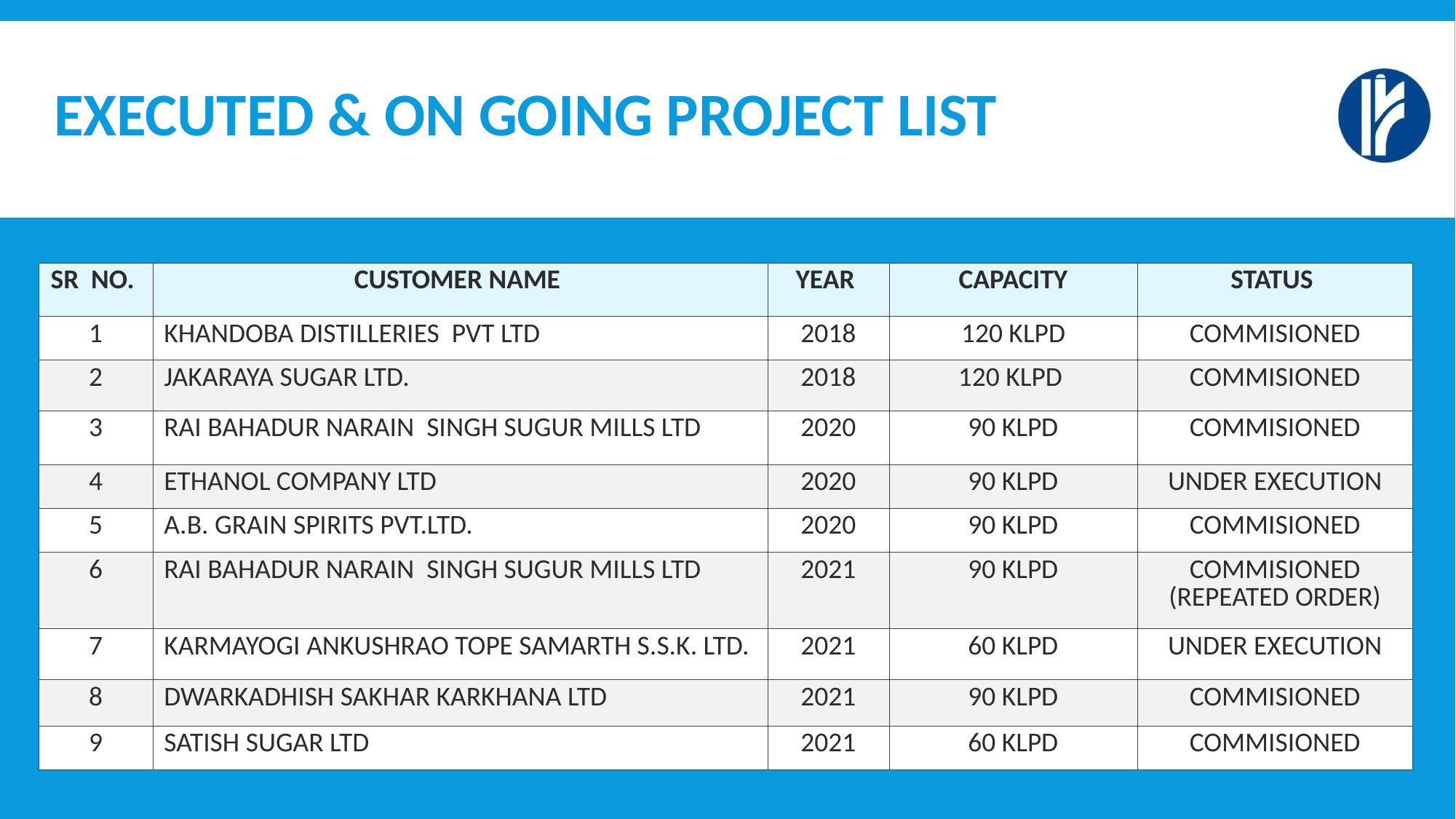

EXECUTED & ON GOING PROJECT LIST
| SR NO. | CUSTOMER NAME | YEAR | CAPACITY | STATUS |
| --- | --- | --- | --- | --- |
| 1 | KHANDOBA DISTILLERIES PVT LTD | 2018 | 120 KLPD | COMMISIONED |
| 2 | JAKARAYA SUGAR LTD. | 2018 | 120 KLPD | COMMISIONED |
| 3 | RAI BAHADUR NARAIN SINGH SUGUR MILLS LTD | 2020 | 90 KLPD | COMMISIONED |
| 4 | ETHANOL COMPANY LTD | 2020 | 90 KLPD | UNDER EXECUTION |
| 5 | A.B. GRAIN SPIRITS PVT.LTD. | 2020 | 90 KLPD | COMMISIONED |
| 6 | RAI BAHADUR NARAIN SINGH SUGUR MILLS LTD | 2021 | 90 KLPD | COMMISIONED (REPEATED ORDER) |
| 7 | KARMAYOGI ANKUSHRAO TOPE SAMARTH S.S.K. LTD. | 2021 | 60 KLPD | UNDER EXECUTION |
| 8 | DWARKADHISH SAKHAR KARKHANA LTD | 2021 | 90 KLPD | COMMISIONED |
| 9 | SATISH SUGAR LTD | 2021 | 60 KLPD | COMMISIONED |